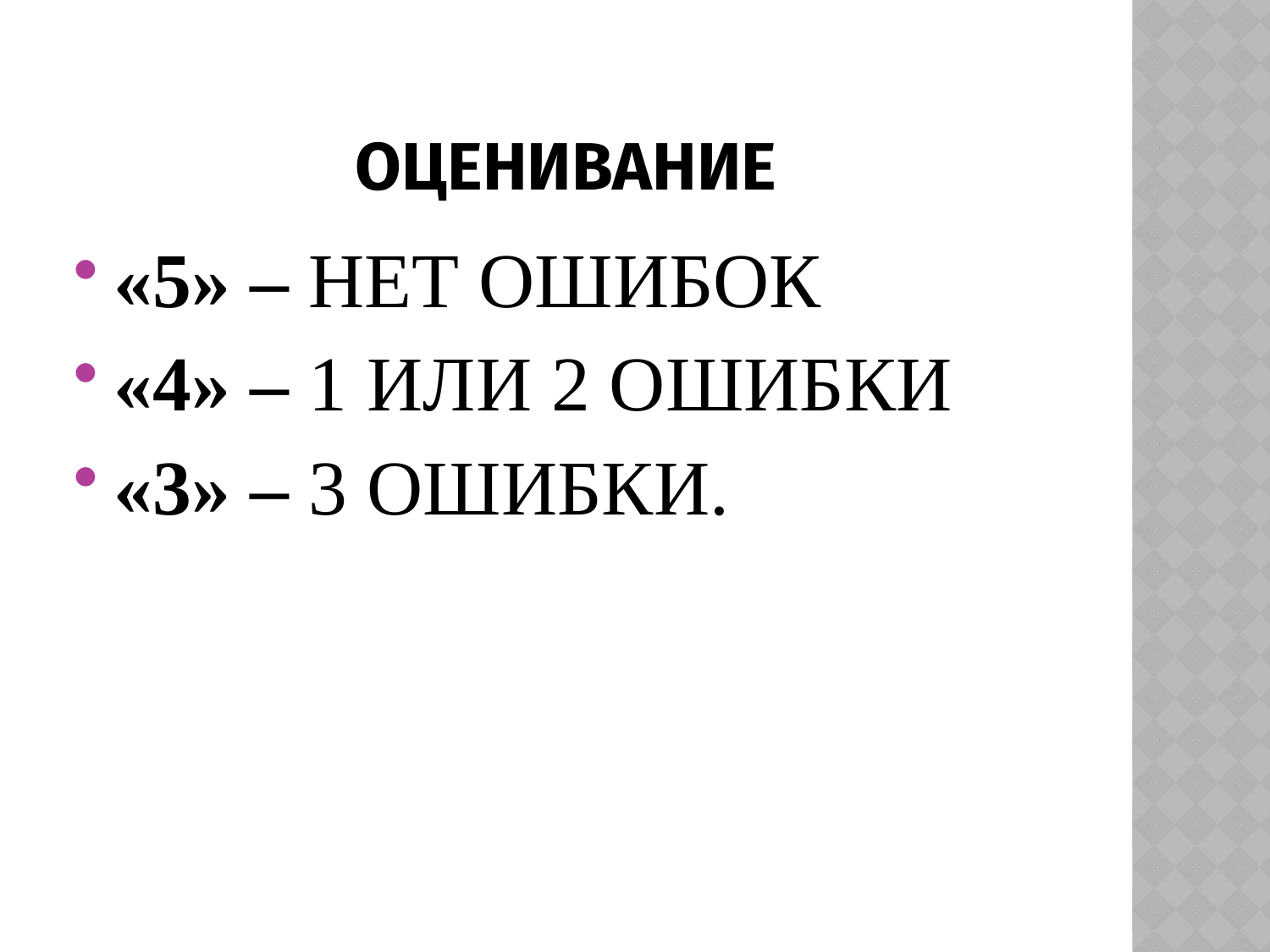

# оЦЕНИВАНИЕ
«5» – НЕТ ОШИБОК
«4» – 1 ИЛИ 2 ОШИБКИ
«3» – 3 ОШИБКИ.